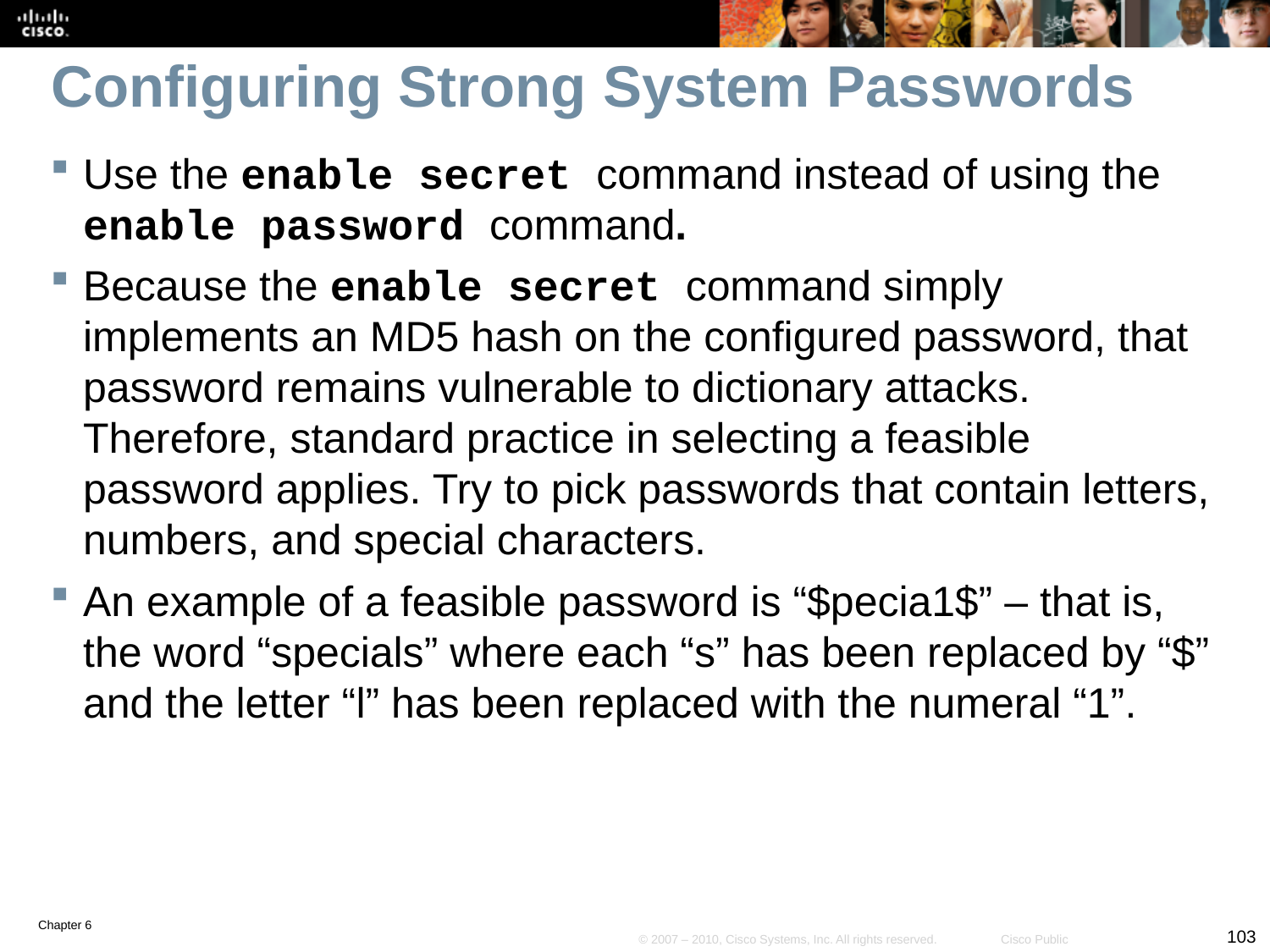

# Configuring Strong System Passwords
Use the enable secret command instead of using the enable password command.
Because the enable secret command simply implements an MD5 hash on the configured password, that password remains vulnerable to dictionary attacks. Therefore, standard practice in selecting a feasible password applies. Try to pick passwords that contain letters, numbers, and special characters.
An example of a feasible password is “$pecia1$” – that is, the word “specials” where each “s” has been replaced by “$” and the letter “l” has been replaced with the numeral “1”.